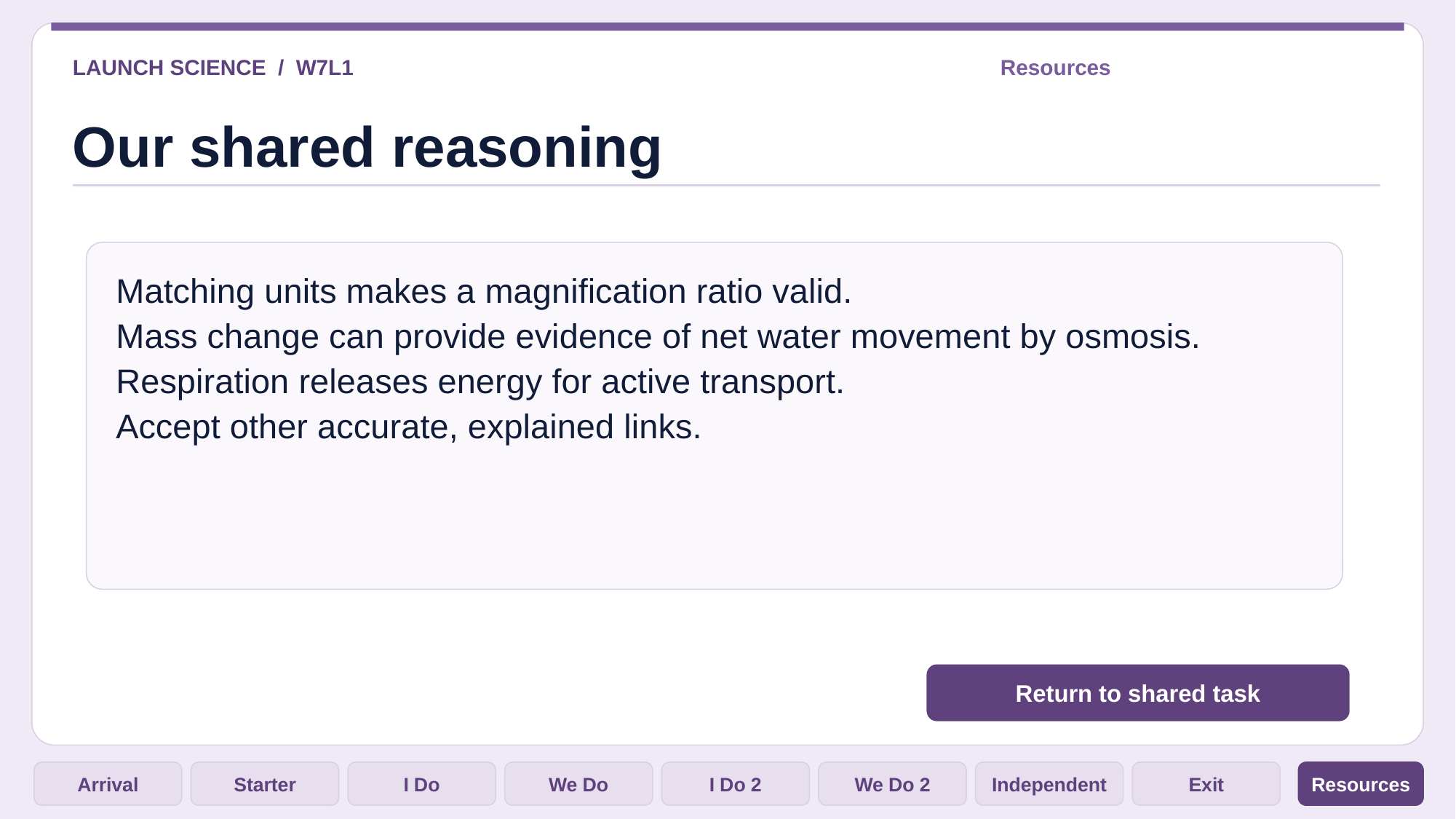

LAUNCH SCIENCE  /  W7L1
Resources
Our shared reasoning

Matching units makes a magnification ratio valid.
Mass change can provide evidence of net water movement by osmosis.
Respiration releases energy for active transport.
Accept other accurate, explained links.
Return to shared task
Arrival
Starter
I Do
We Do
I Do 2
We Do 2
Independent
Exit
Resources